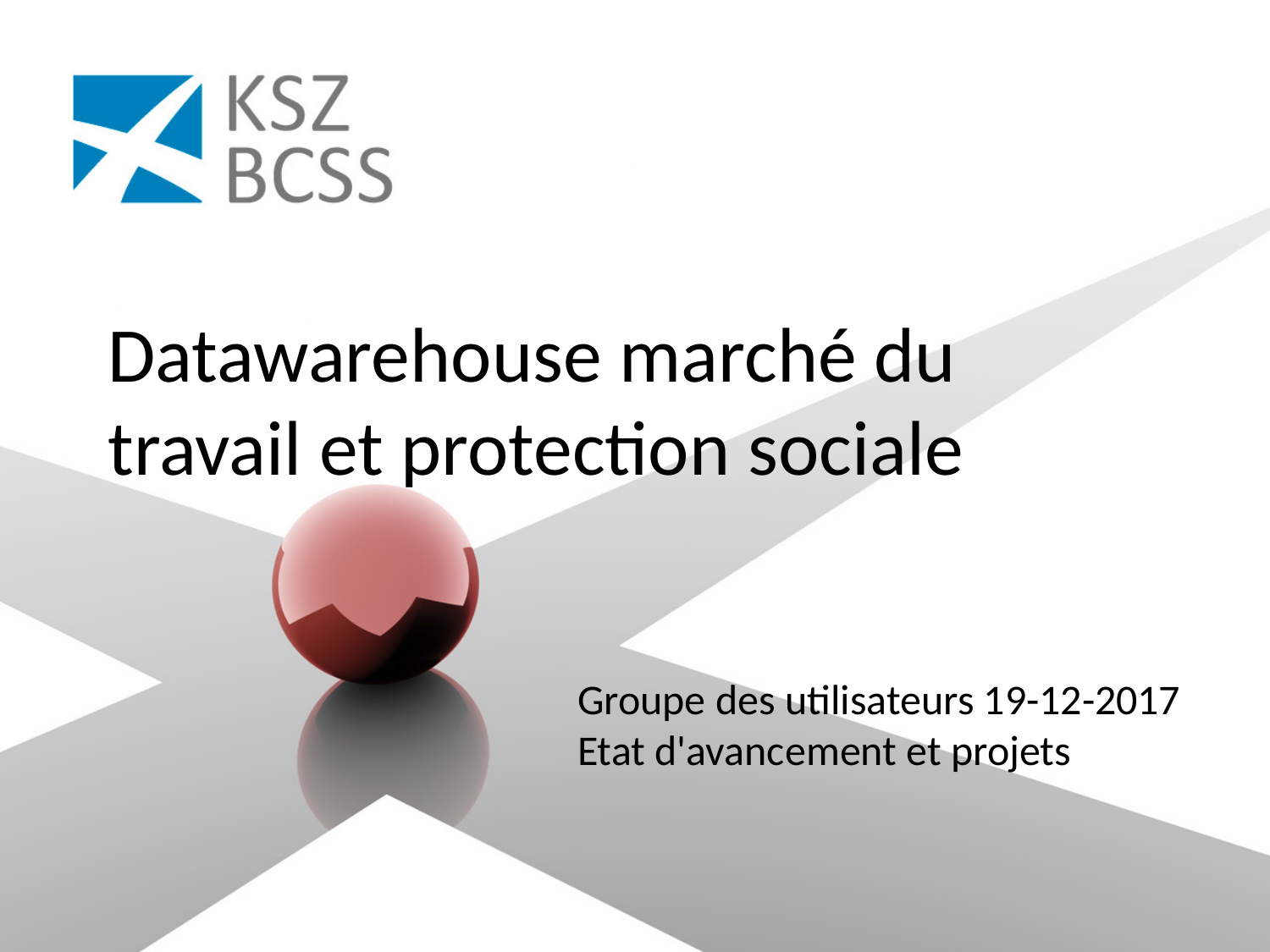

# Datawarehouse marché du travail et protection sociale
Groupe des utilisateurs 19-12-2017
Etat d'avancement et projets